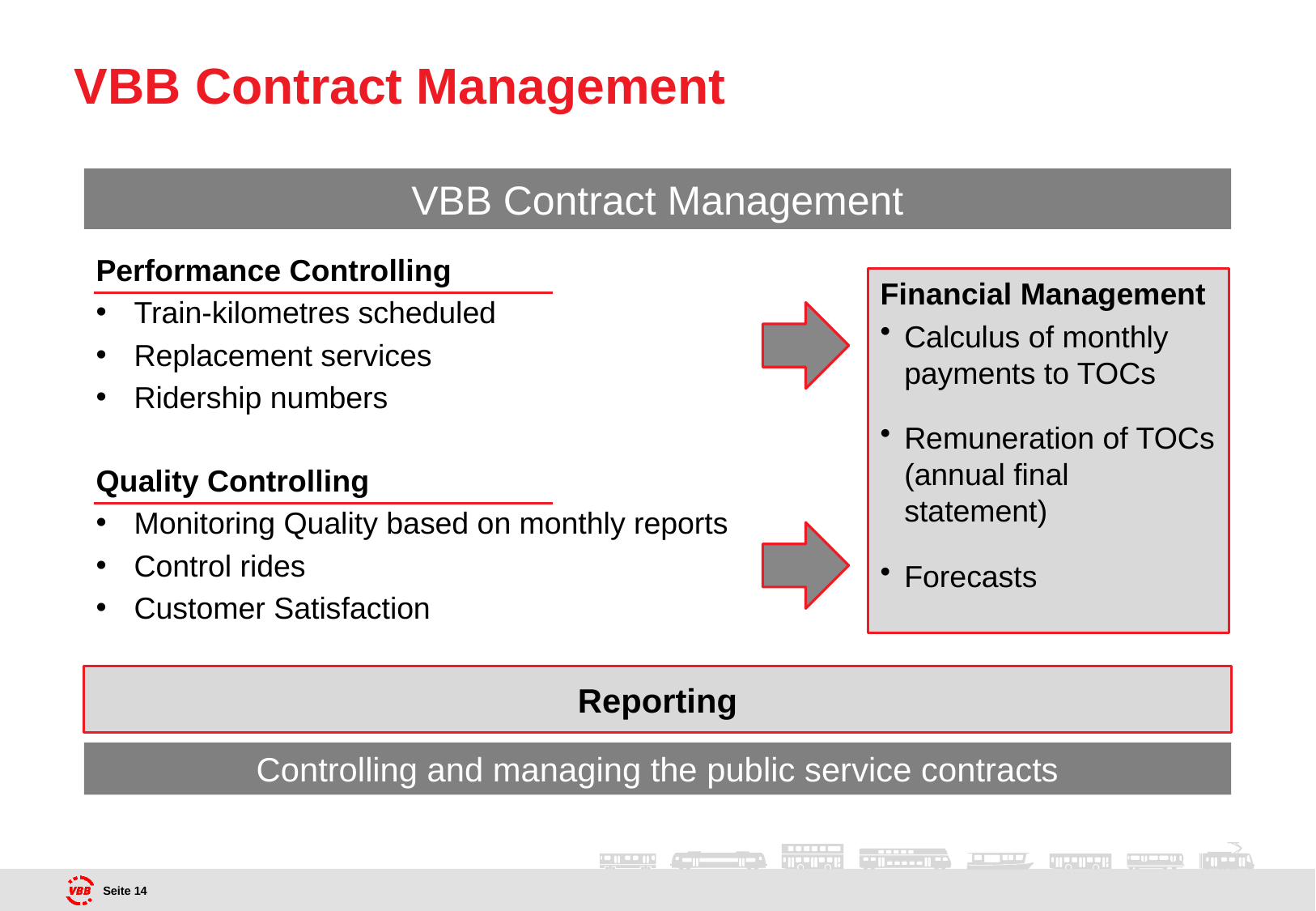

# VBB Contract Management
VBB Contract Management
Performance Controlling
Train-kilometres scheduled
Replacement services
Ridership numbers
Financial Management
Calculus of monthly payments to TOCs
Remuneration of TOCs (annual final statement)
Forecasts

Quality Controlling
Monitoring Quality based on monthly reports
Control rides
Customer Satisfaction

Reporting
Controlling and managing the public service contracts
Seite 14